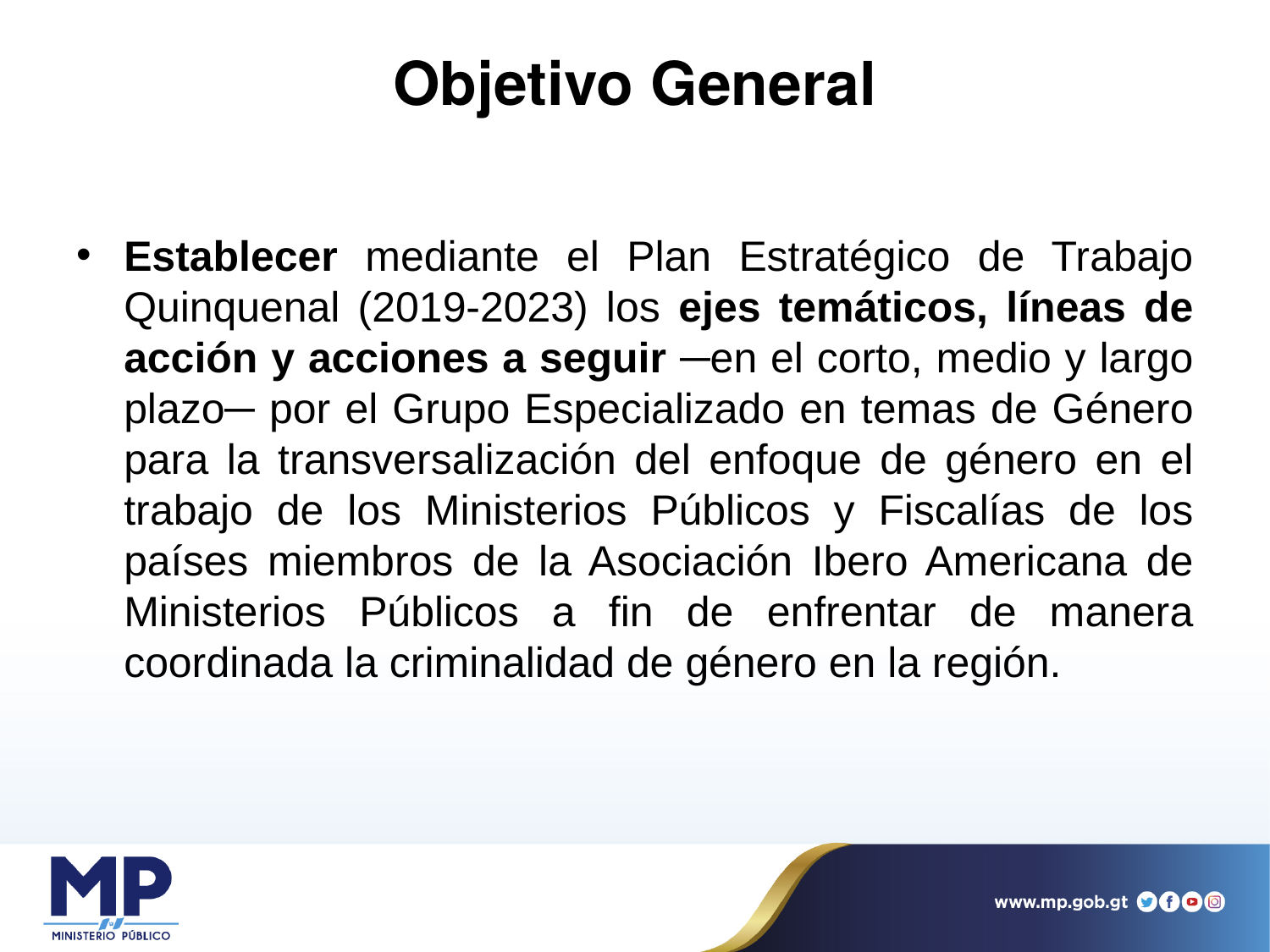

# Objetivo General
Establecer mediante el Plan Estratégico de Trabajo Quinquenal (2019-2023) los ejes temáticos, líneas de acción y acciones a seguir ─en el corto, medio y largo plazo─ por el Grupo Especializado en temas de Género para la transversalización del enfoque de género en el trabajo de los Ministerios Públicos y Fiscalías de los países miembros de la Asociación Ibero Americana de Ministerios Públicos a fin de enfrentar de manera coordinada la criminalidad de género en la región.